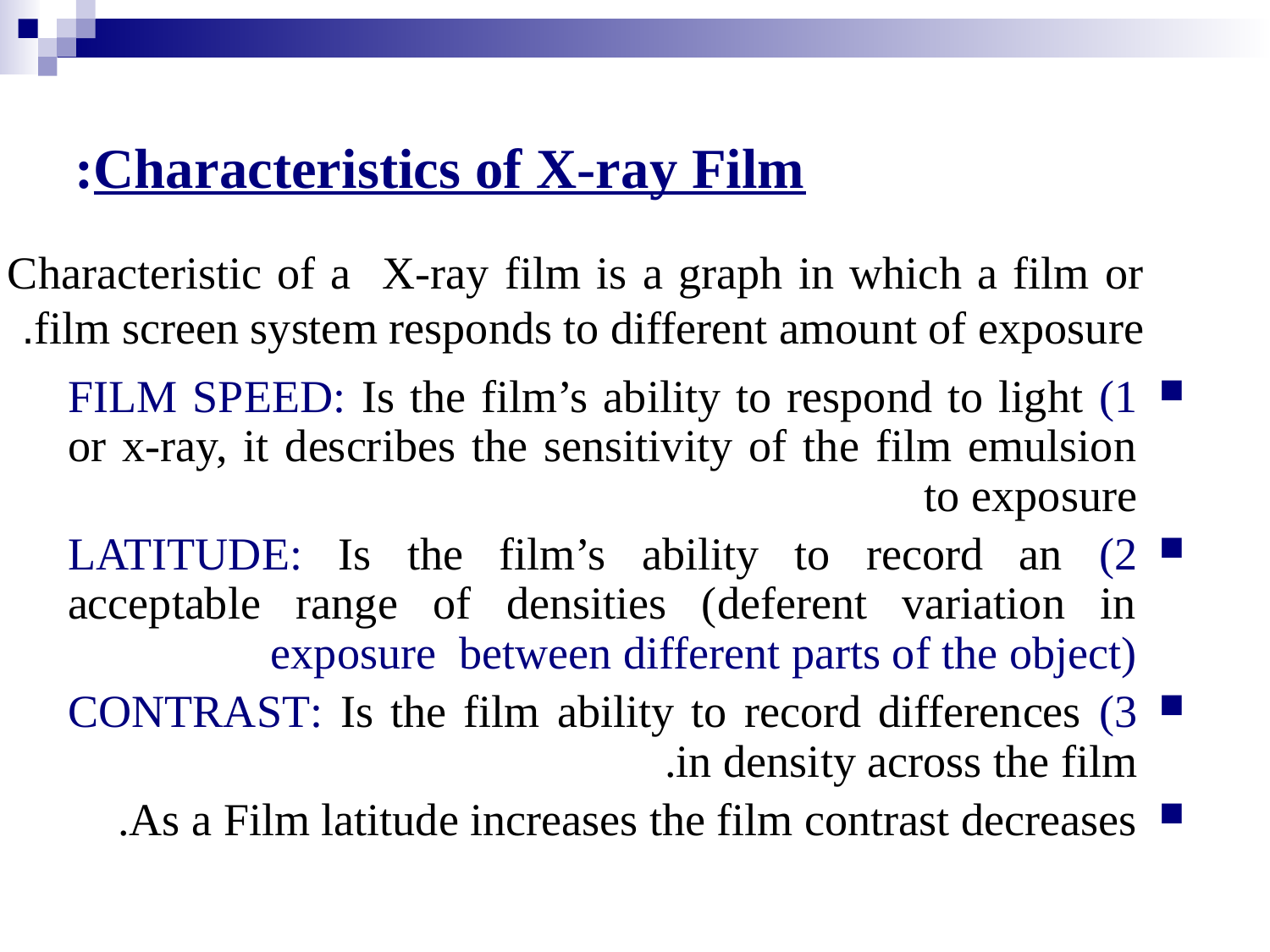

Characteristics of X-ray Film:
# Characteristic of a  X-ray film is a graph in which a film or film screen system responds to different amount of exposure.
1) FILM SPEED: Is the film’s ability to respond to light or x-ray, it describes the sensitivity of the film emulsion to exposure
2) LATITUDE: Is the film’s ability to record an acceptable range of densities (deferent variation in exposure  between different parts of the object)
3) CONTRAST: Is the film ability to record differences in density across the film.
As a Film latitude increases the film contrast decreases.